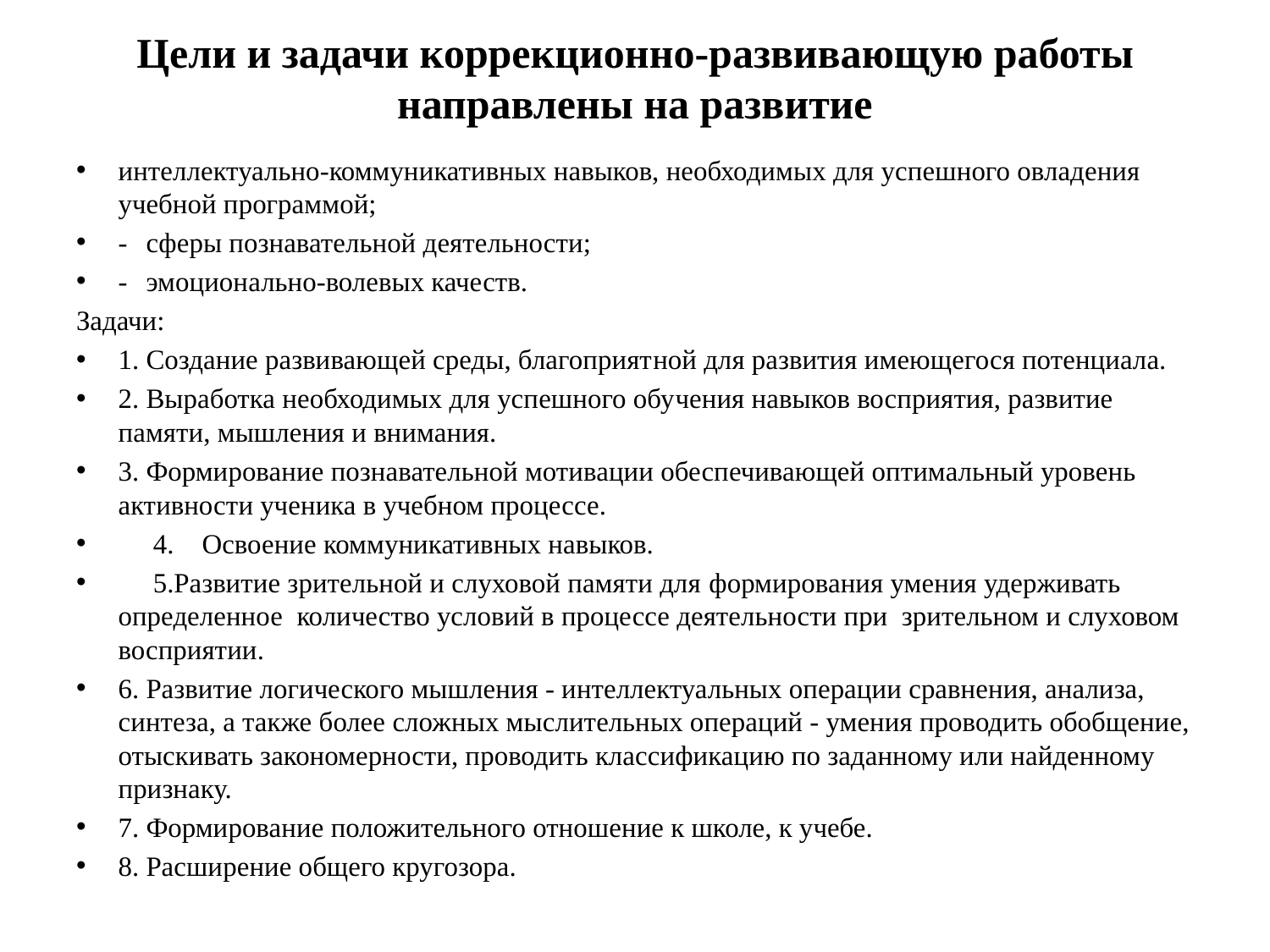

# Цели и задачи коррекционно-развивающую работы направлены на развитие
интеллектуально-коммуникативных навыков, необходимых для успешного овладения учебной программой;
-	сферы познавательной деятельности;
-	эмоционально-волевых качеств.
Задачи:
1.	Создание развивающей среды, благоприят­ной для развития имеющегося потенциала.
2.	Выработка необходимых для успешного обу­чения навыков восприятия, развитие памяти, мышления и внимания.
3.	Формирование познавательной мотивации обеспечивающей оптимальный уровень активности ученика в учебном процессе.
     4.   	Освоение коммуникативных навыков.
     5.	Развитие зрительной и слуховой памяти для ­формирования умения удерживать определенное  количество условий в процессе деятельности при  зрительном и слуховом восприятии.
6.	Развитие логического мышления - интеллектуальных операции сравнения, анализа, синтеза, а также более сложных мыслительных операций - умения проводить обобщение, отыскивать закономерности, проводить классификацию по заданному или найденному признаку.
7.	Формирование положительного отношение к школе, к учебе.
8.	Расширение общего кругозора.